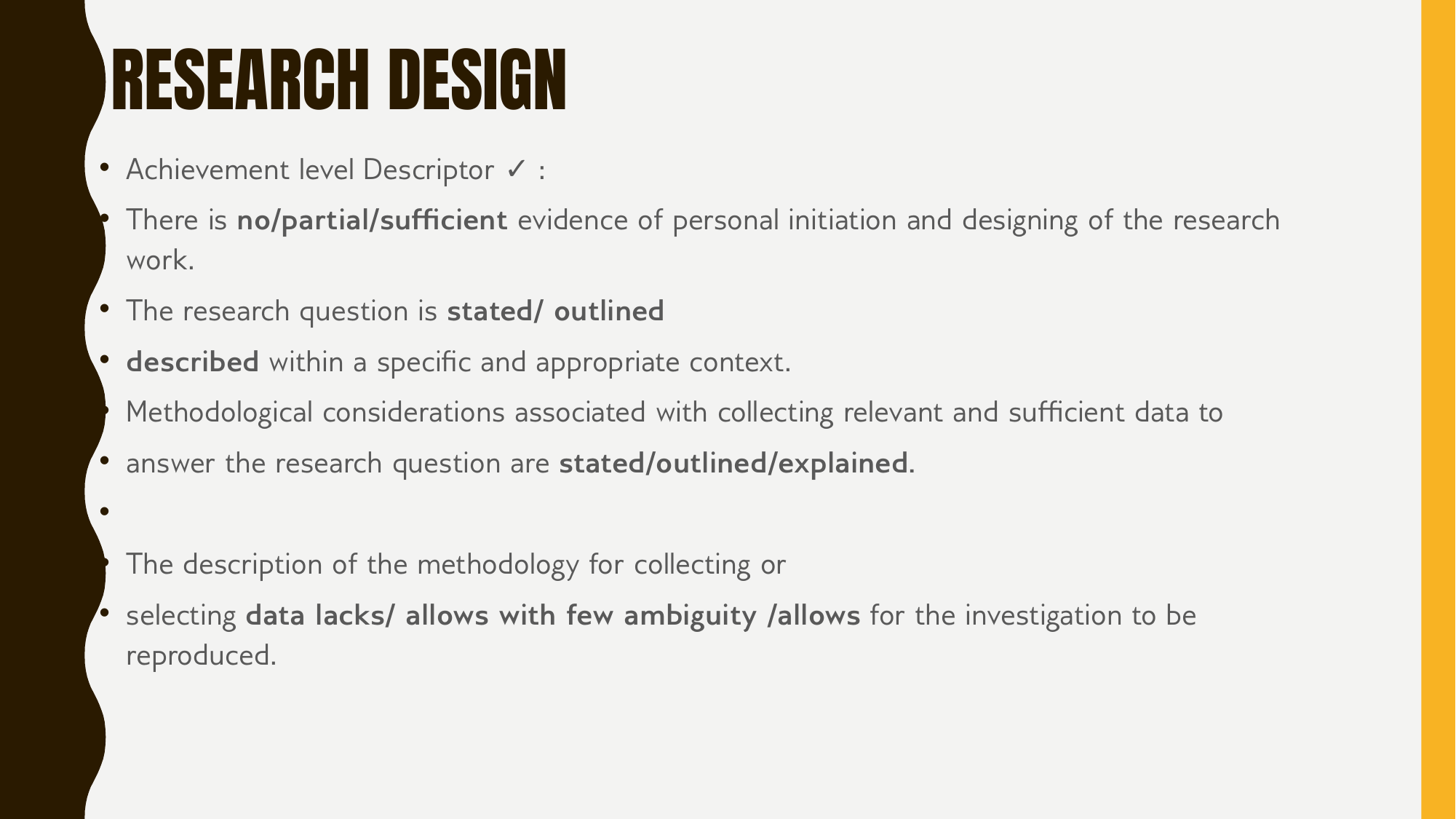

# RESEARCH DESIGN
Achievement level Descriptor ✓ :
There is no/partial/sufficient evidence of personal initiation and designing of the research work.
The research question is stated/ outlined
described within a specific and appropriate context.
Methodological considerations associated with collecting relevant and sufficient data to
answer the research question are stated/outlined/explained.

The description of the methodology for collecting or
selecting data lacks/ allows with few ambiguity /allows for the investigation to be reproduced.